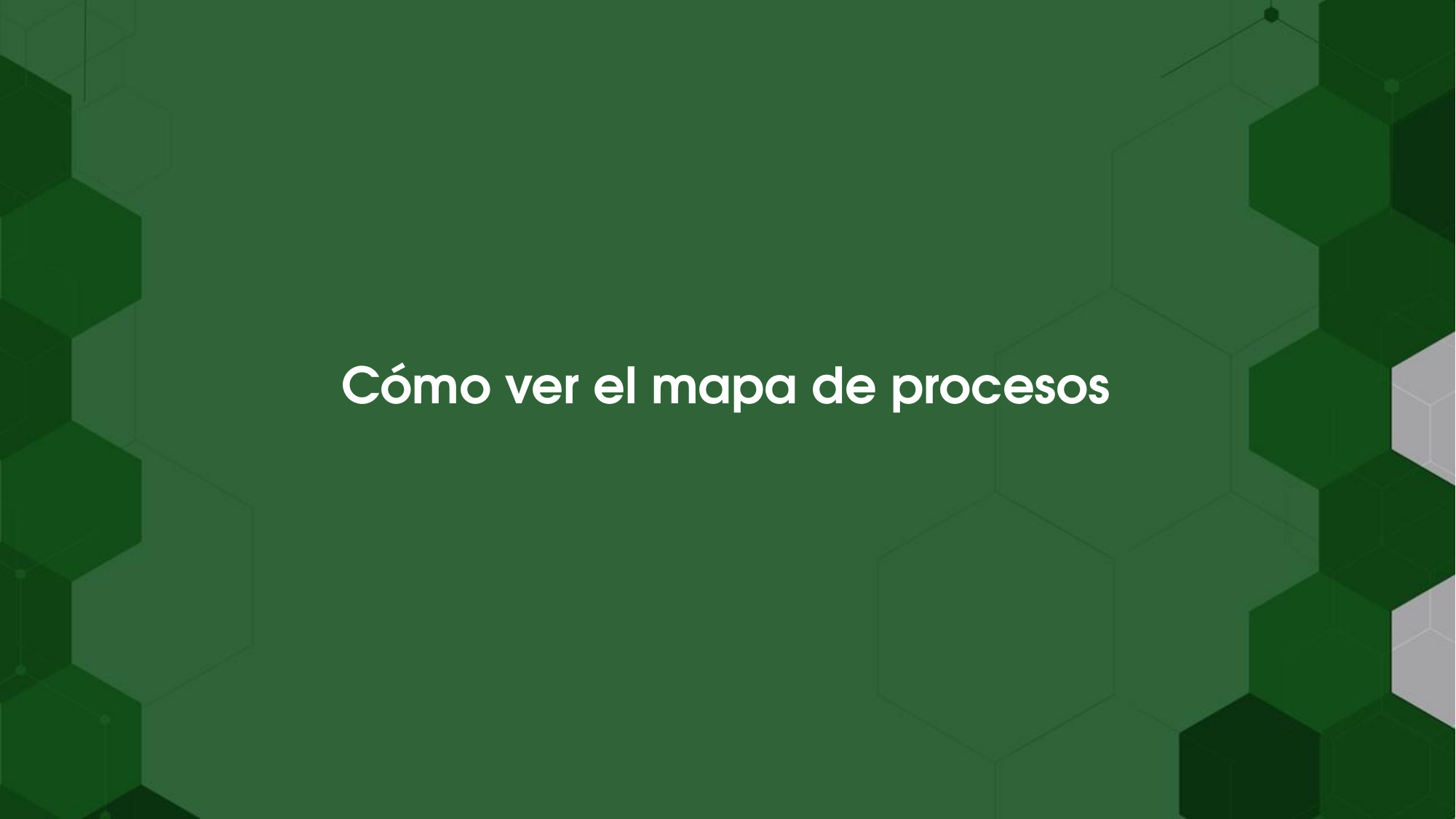

# Cómo ver el mapa de procesos